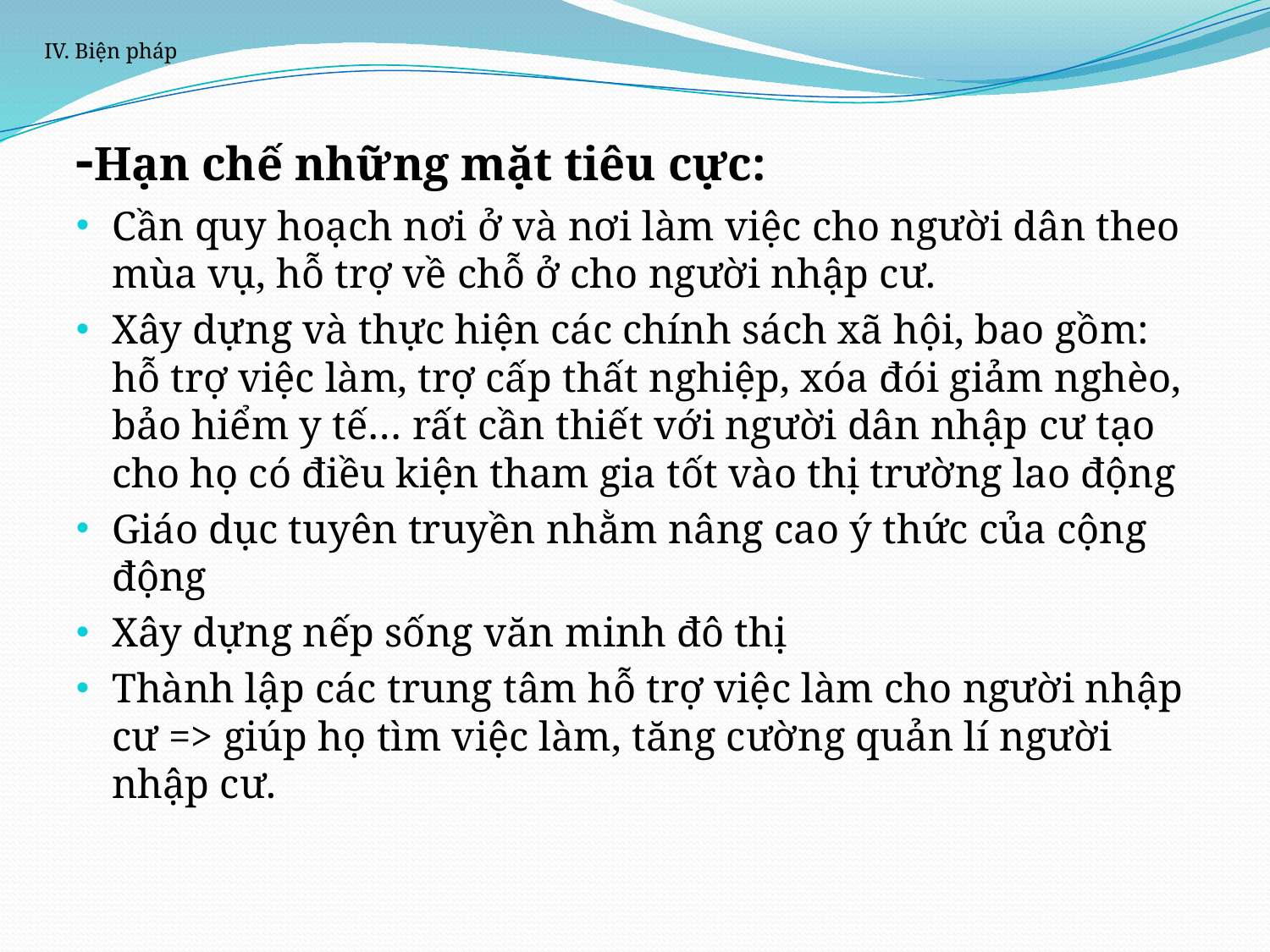

IV. Biện pháp
-Hạn chế những mặt tiêu cực:
Cần quy hoạch nơi ở và nơi làm việc cho người dân theo mùa vụ, hỗ trợ về chỗ ở cho người nhập cư.
Xây dựng và thực hiện các chính sách xã hội, bao gồm: hỗ trợ việc làm, trợ cấp thất nghiệp, xóa đói giảm nghèo, bảo hiểm y tế… rất cần thiết với người dân nhập cư tạo cho họ có điều kiện tham gia tốt vào thị trường lao động
Giáo dục tuyên truyền nhằm nâng cao ý thức của cộng động
Xây dựng nếp sống văn minh đô thị
Thành lập các trung tâm hỗ trợ việc làm cho người nhập cư => giúp họ tìm việc làm, tăng cường quản lí người nhập cư.